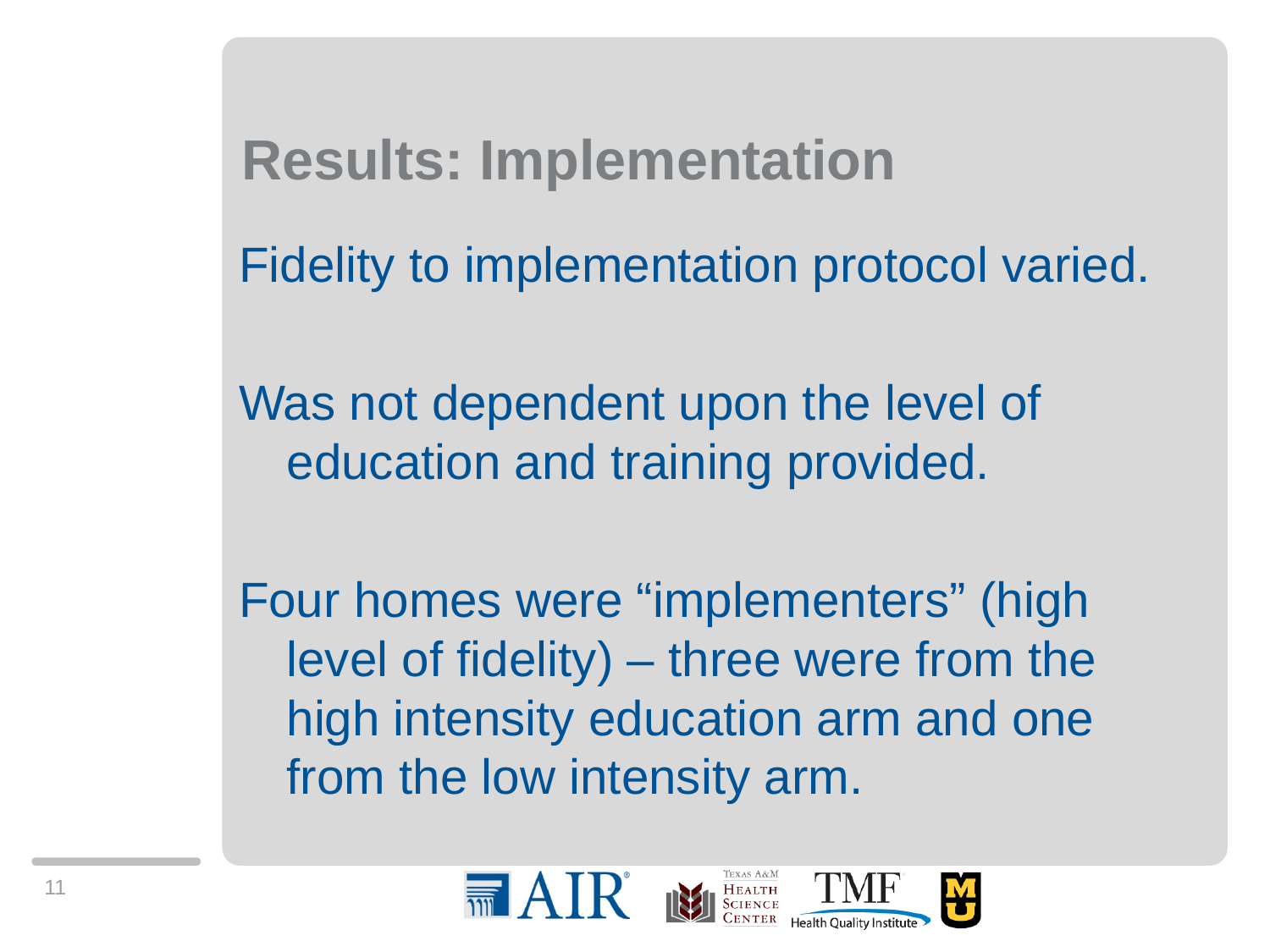

# Results: Implementation
Fidelity to implementation protocol varied.

Was not dependent upon the level of education and training provided.

Four homes were “implementers” (high level of fidelity) – three were from the high intensity education arm and one from the low intensity arm.